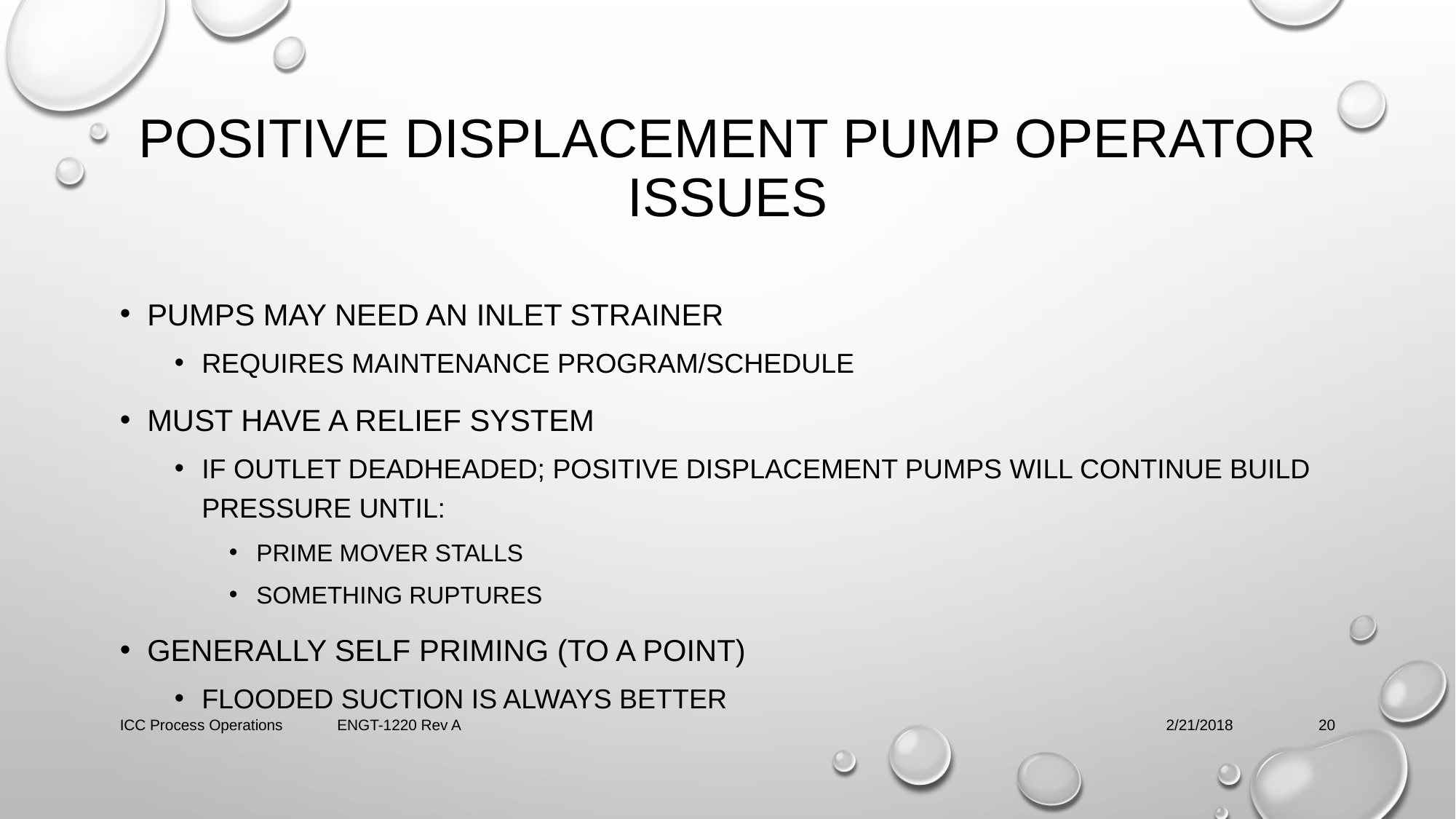

# Positive displacement pump operator issues
Pumps may need an inlet strainer
Requires maintenance program/schedule
Must have a relief system
If outlet deadheaded; Positive displacement pumps will continue build pressure until:
Prime mover stalls
Something ruptures
Generally self priming (to a point)
Flooded suction is always better
ICC Process Operations             ENGT-1220 Rev A
2/21/2018
20